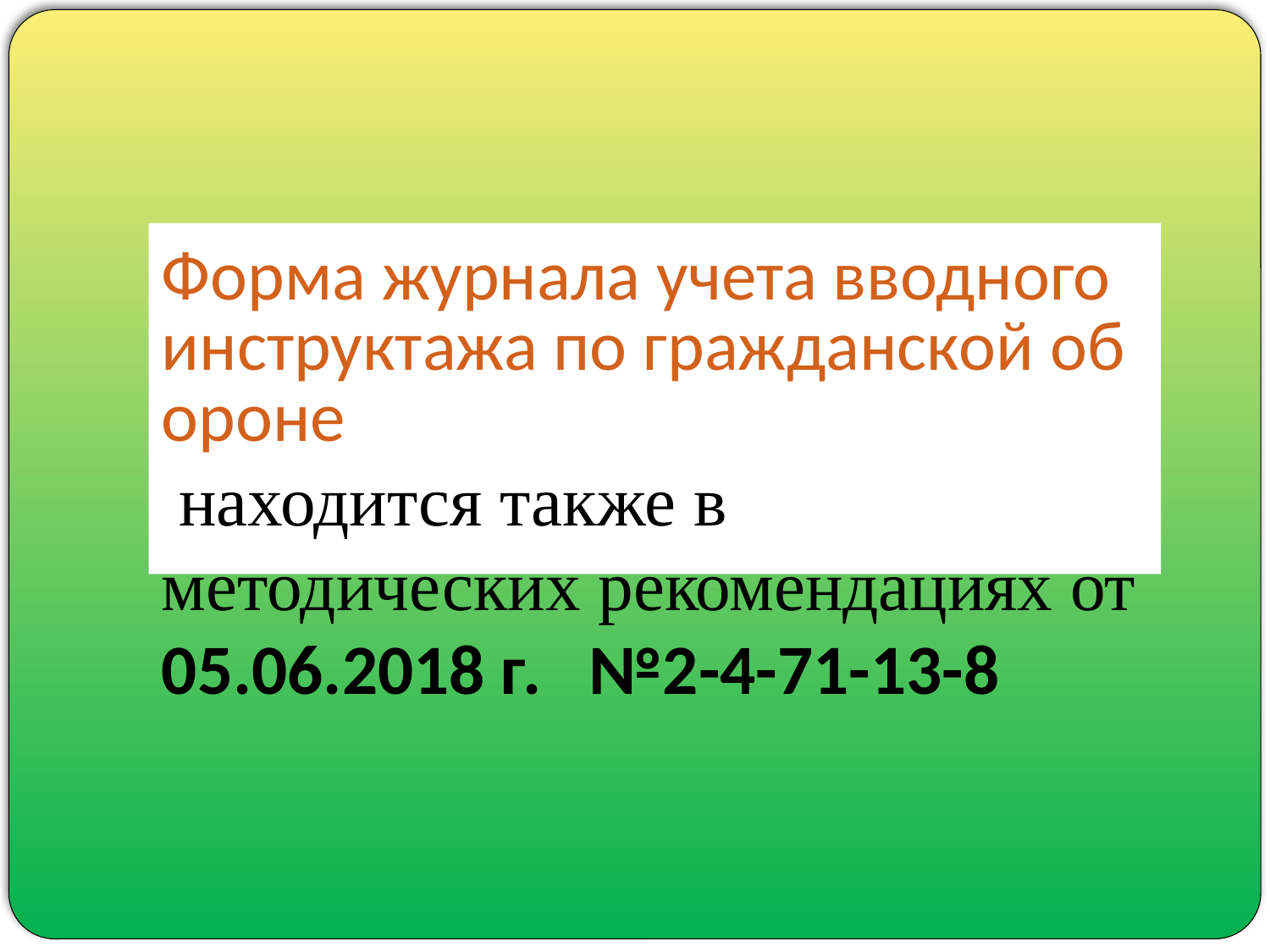

Форма журнала учета вводного инструктажа по гражданской обороне находится также в методических рекомендациях от 05.06.2018 г.   №2-4-71-13-8